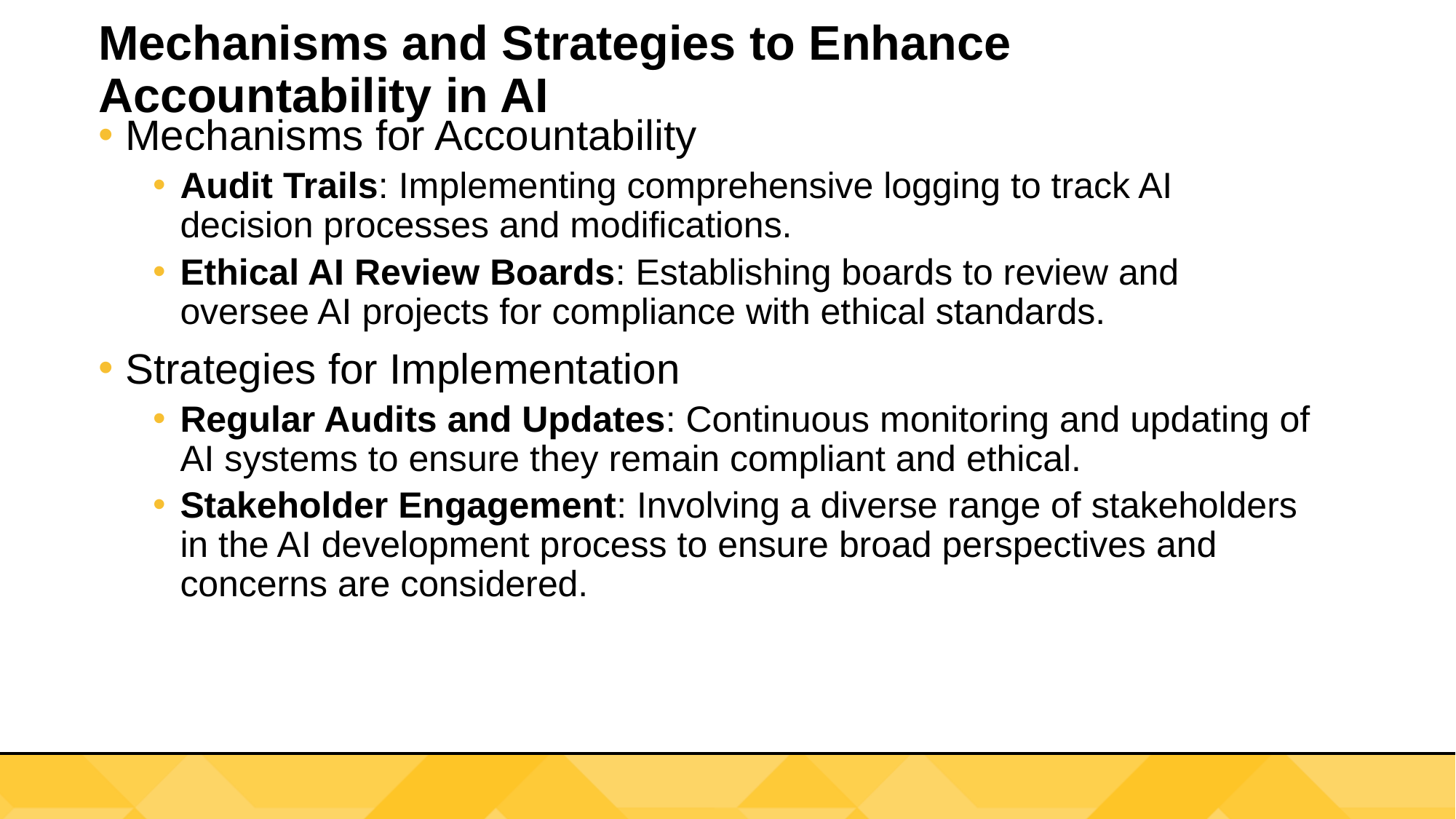

# Mechanisms and Strategies to Enhance Accountability in AI
Mechanisms for Accountability
Audit Trails: Implementing comprehensive logging to track AI decision processes and modifications.
Ethical AI Review Boards: Establishing boards to review and oversee AI projects for compliance with ethical standards.
Strategies for Implementation
Regular Audits and Updates: Continuous monitoring and updating of AI systems to ensure they remain compliant and ethical.
Stakeholder Engagement: Involving a diverse range of stakeholders in the AI development process to ensure broad perspectives and concerns are considered.